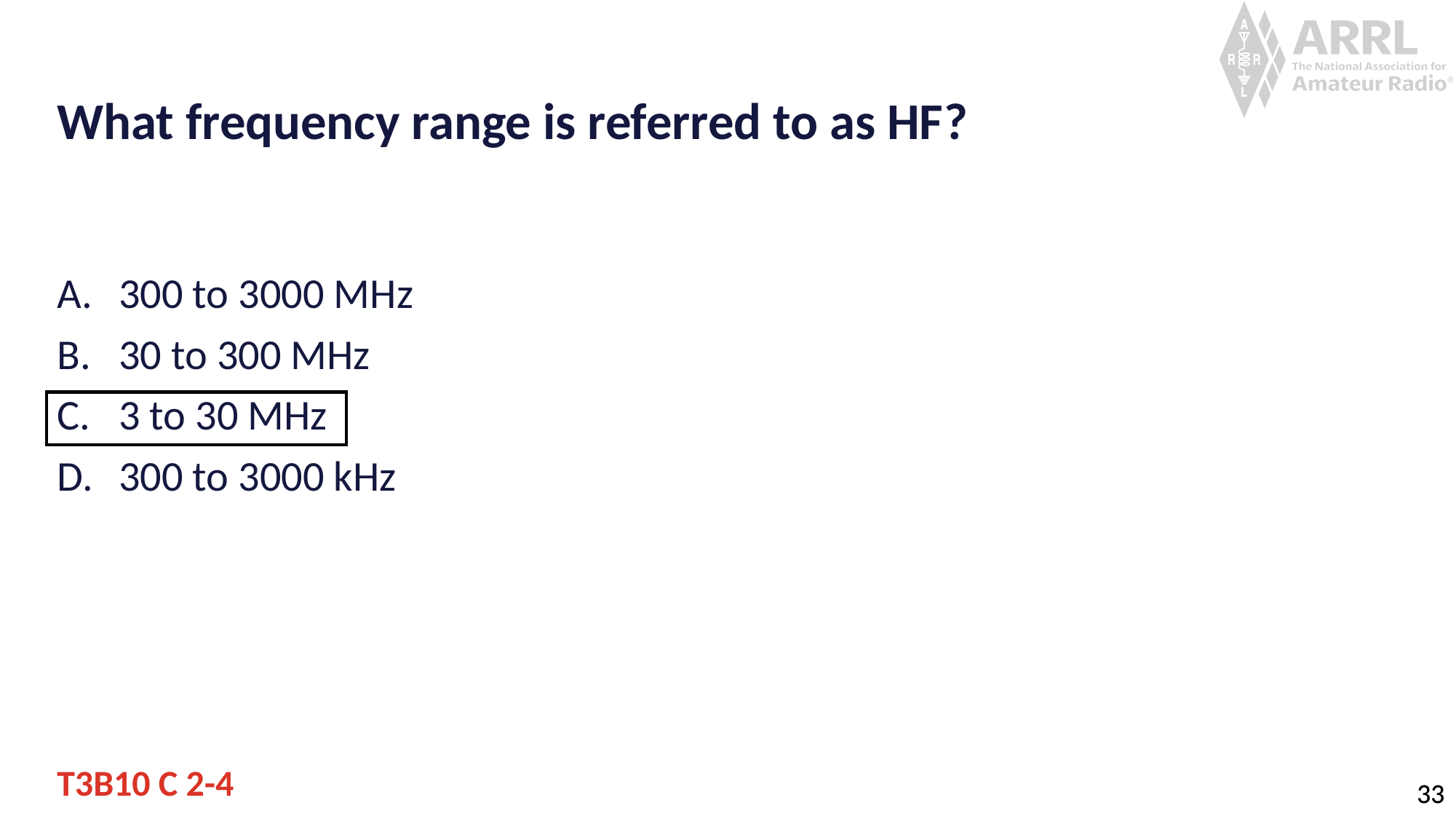

# What frequency range is referred to as HF?
300 to 3000 MHz
30 to 300 MHz
3 to 30 MHz
300 to 3000 kHz

T3B10 C 2-4